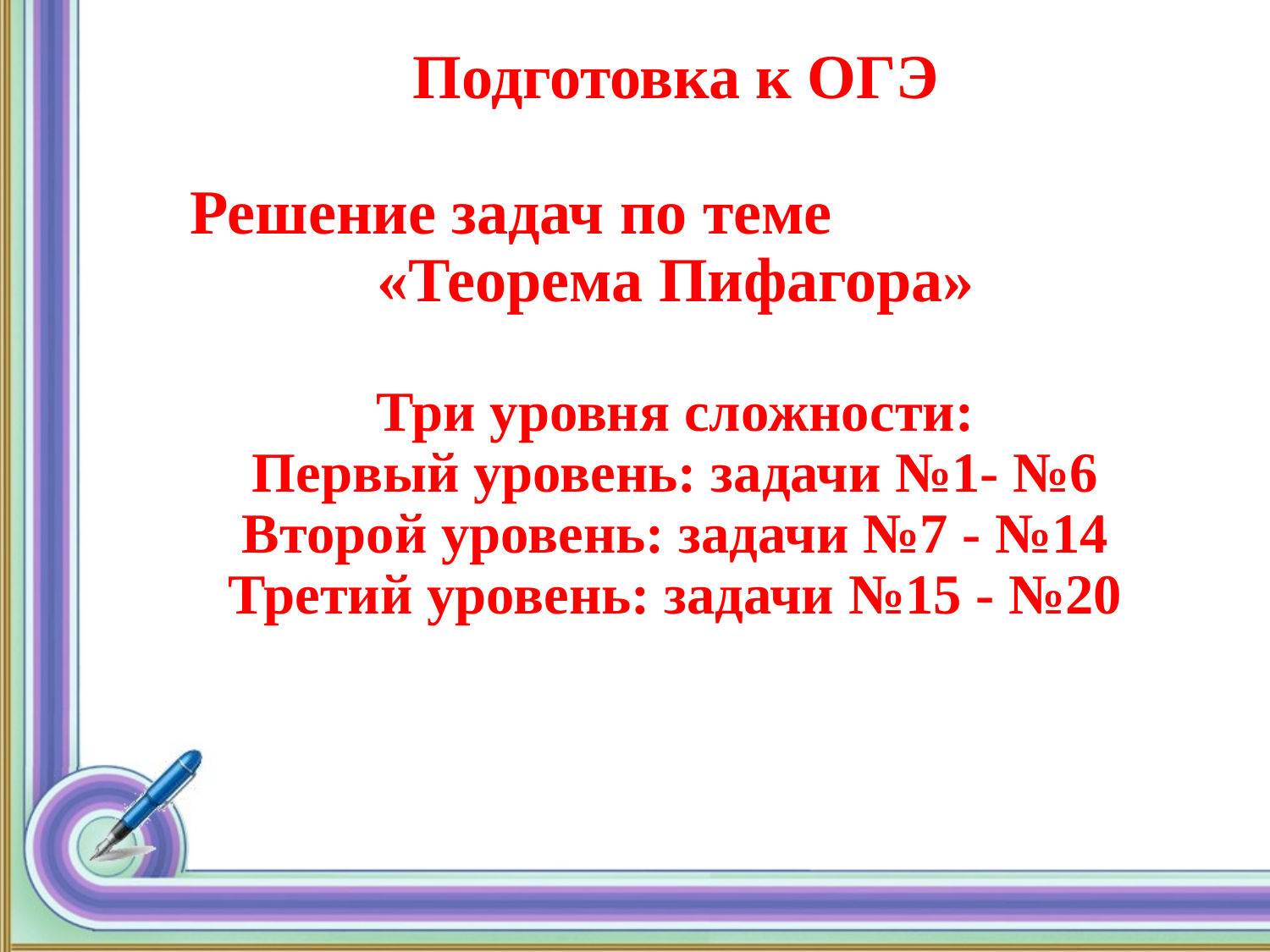

# Подготовка к ОГЭ Решение задач по теме                      «Теорема Пифагора» Три уровня сложности: Первый уровень: задачи №1- №6 Второй уровень: задачи №7 - №14 Третий уровень: задачи №15 - №20